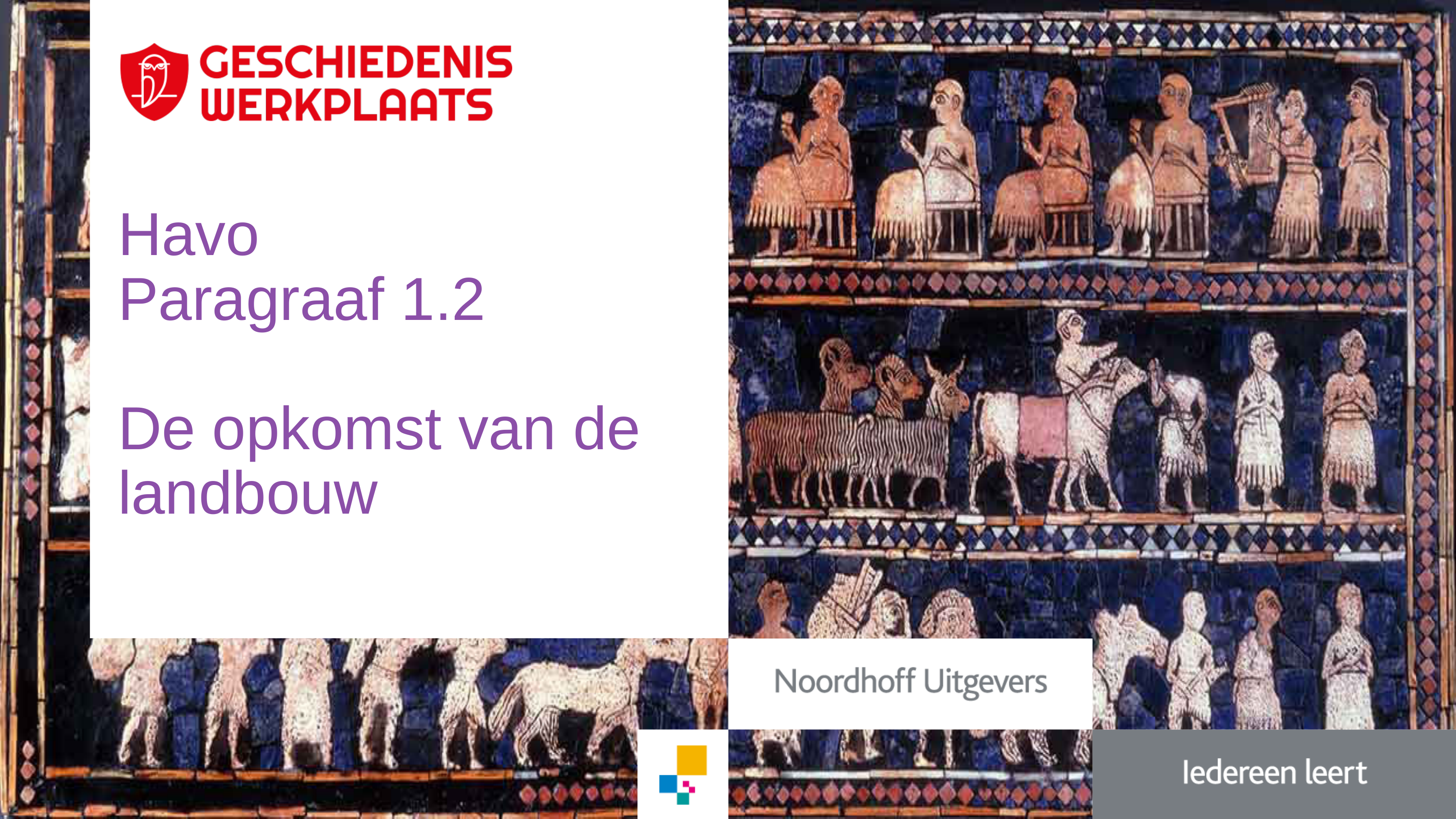

# Havo Paragraaf 1.2 De opkomst van de landbouw